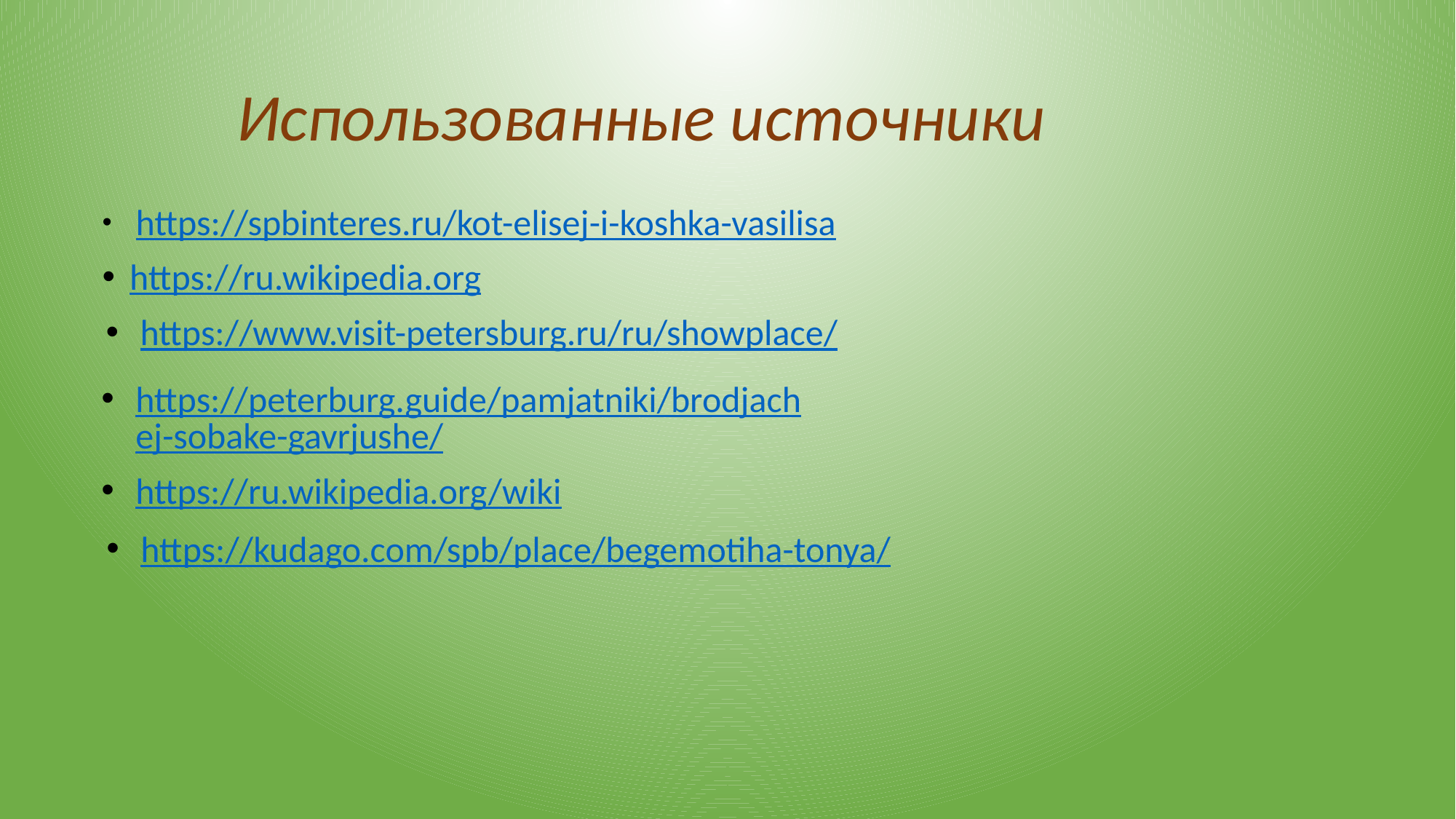

# Использованные источники
 https://spbinteres.ru/kot-elisej-i-koshka-vasilisa
https://ru.wikipedia.org
https://www.visit-petersburg.ru/ru/showplace/
https://peterburg.guide/pamjatniki/brodjachej-sobake-gavrjushe/
https://ru.wikipedia.org/wiki
https://kudago.com/spb/place/begemotiha-tonya/